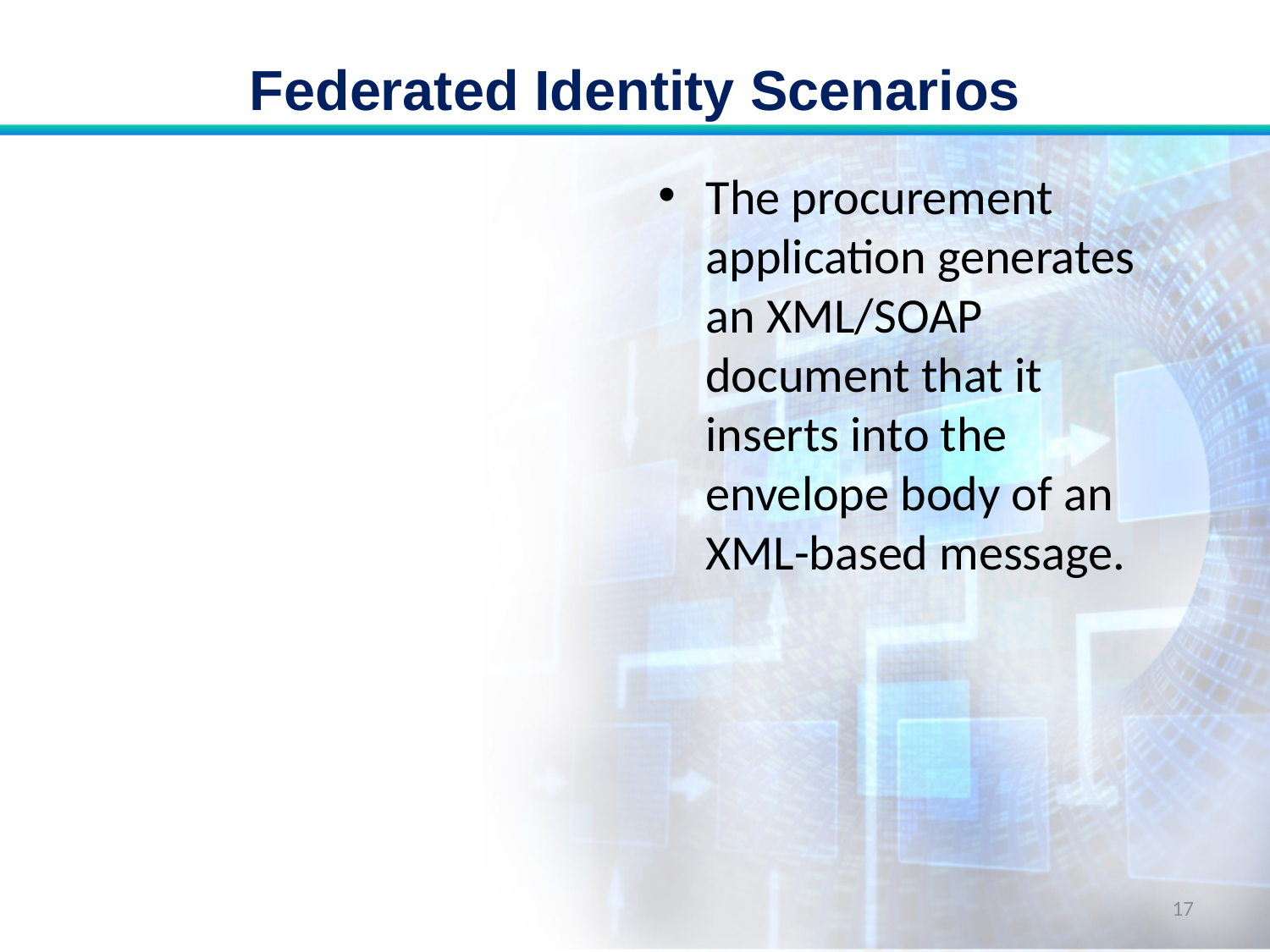

# Federated Identity Scenarios
The procurement application generates an XML/SOAP document that it inserts into the envelope body of an XML-based message.
17